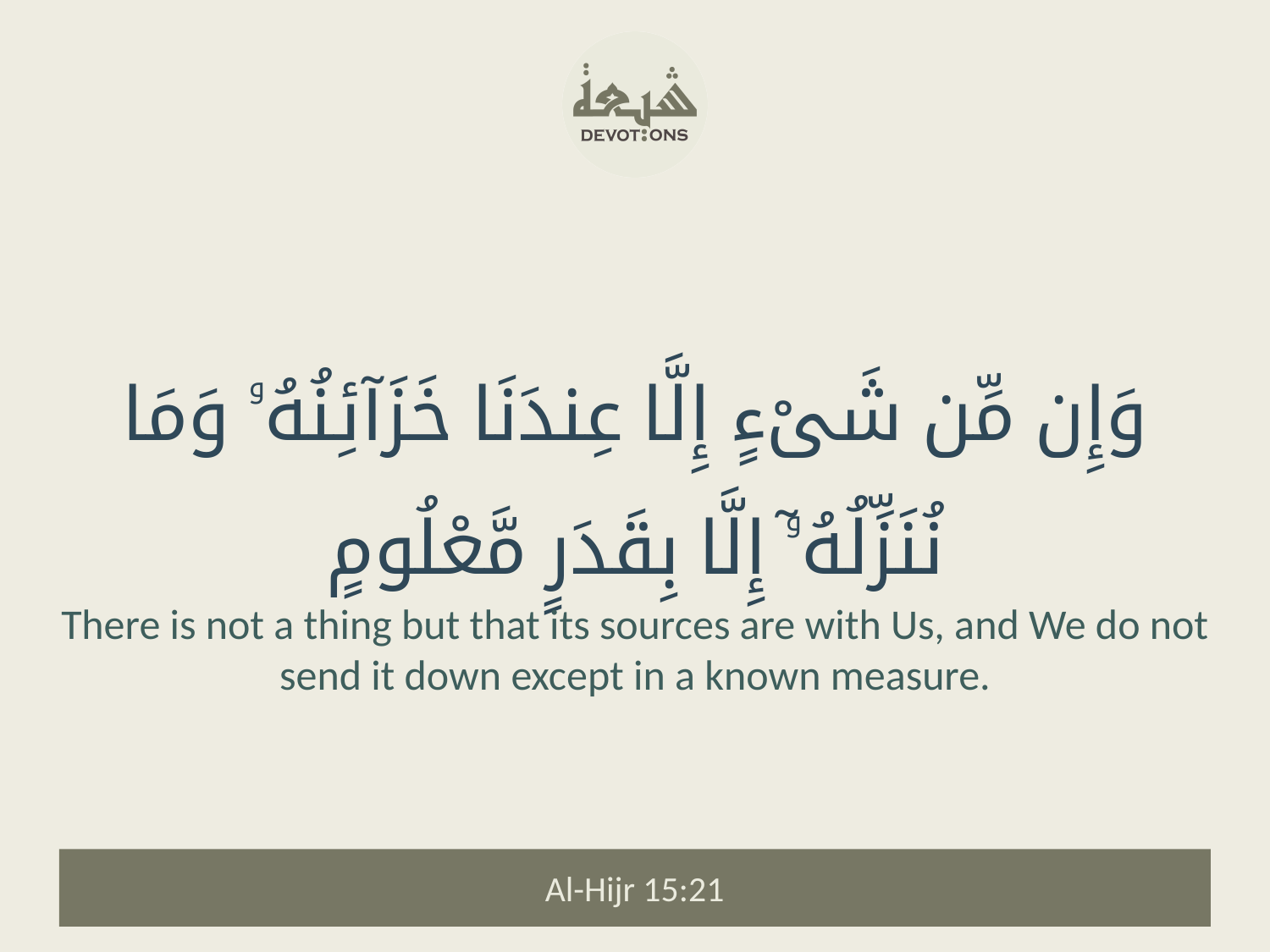

وَإِن مِّن شَىْءٍ إِلَّا عِندَنَا خَزَآئِنُهُۥ وَمَا نُنَزِّلُهُۥٓ إِلَّا بِقَدَرٍ مَّعْلُومٍ
There is not a thing but that its sources are with Us, and We do not send it down except in a known measure.
Al-Hijr 15:21